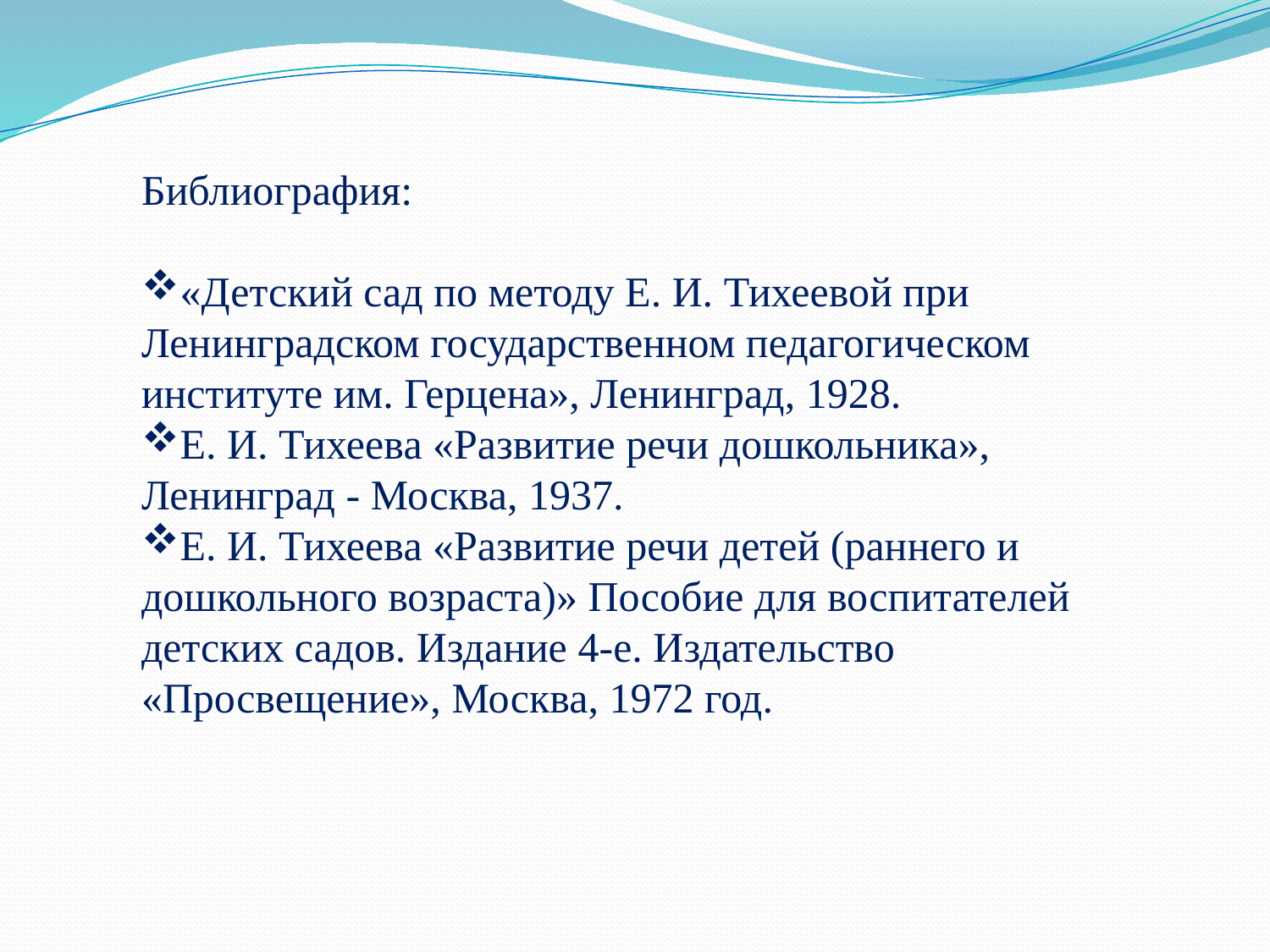

Библиография:

«Детский сад по методу Е. И. Тихеевой при Ленинградском государственном педагогическом институте им. Герцена», Ленинград, 1928.
Е. И. Тихеева «Развитие речи дошкольника», Ленинград - Москва, 1937.
Е. И. Тихеева «Развитие речи детей (раннего и дошкольного возраста)» Пособие для воспитателей детских садов. Издание 4-е. Издательство «Просвещение», Москва, 1972 год.